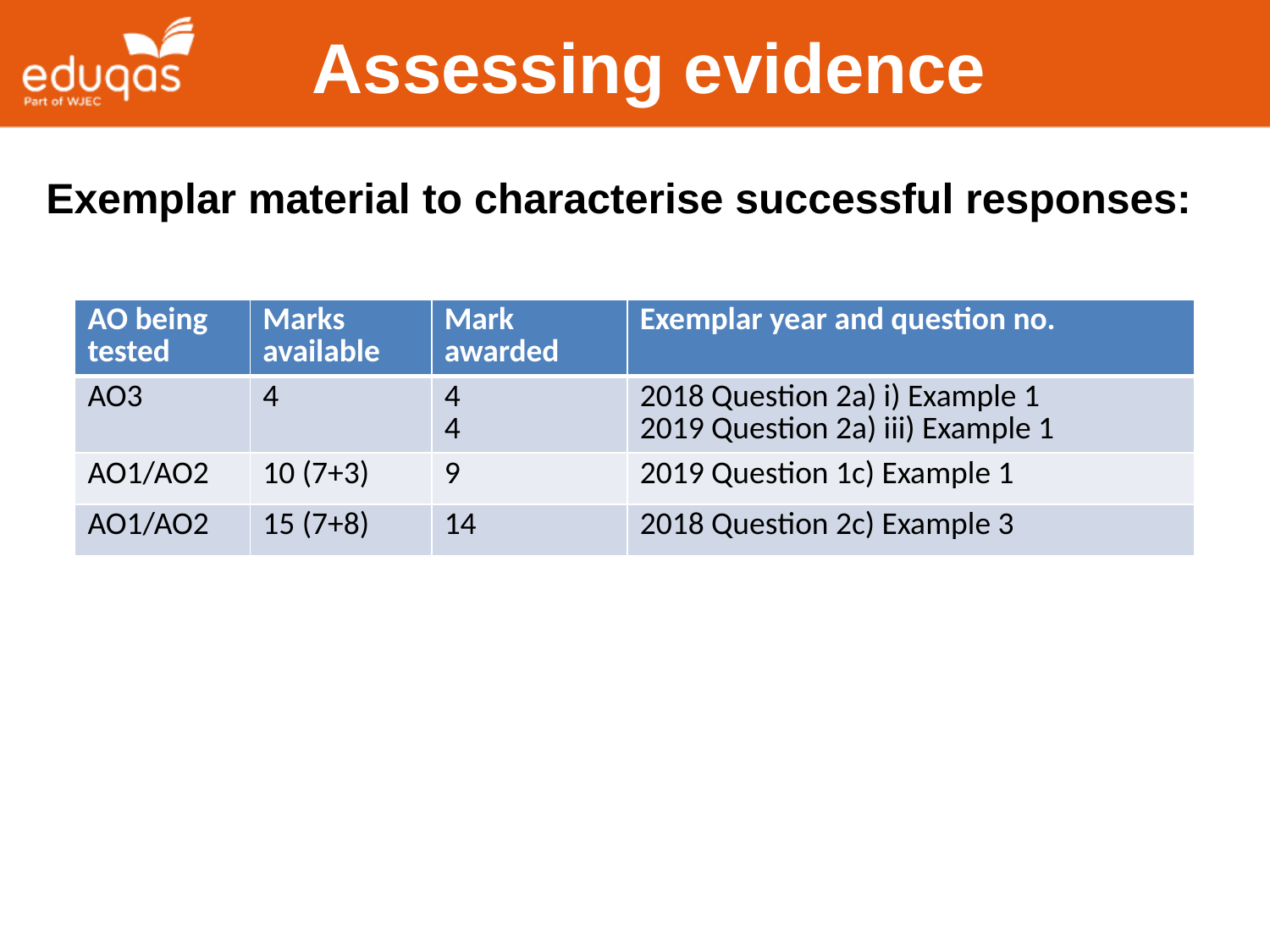

Assessing evidence
Exemplar material to characterise successful responses:

| AO being tested | Marks available | Mark awarded | Exemplar year and question no. |
| --- | --- | --- | --- |
| AO3 | 4 | 4 4 | 2018 Question 2a) i) Example 1 2019 Question 2a) iii) Example 1 |
| AO1/AO2 | 10 (7+3) | 9 | 2019 Question 1c) Example 1 |
| AO1/AO2 | 15 (7+8) | 14 | 2018 Question 2c) Example 3 |